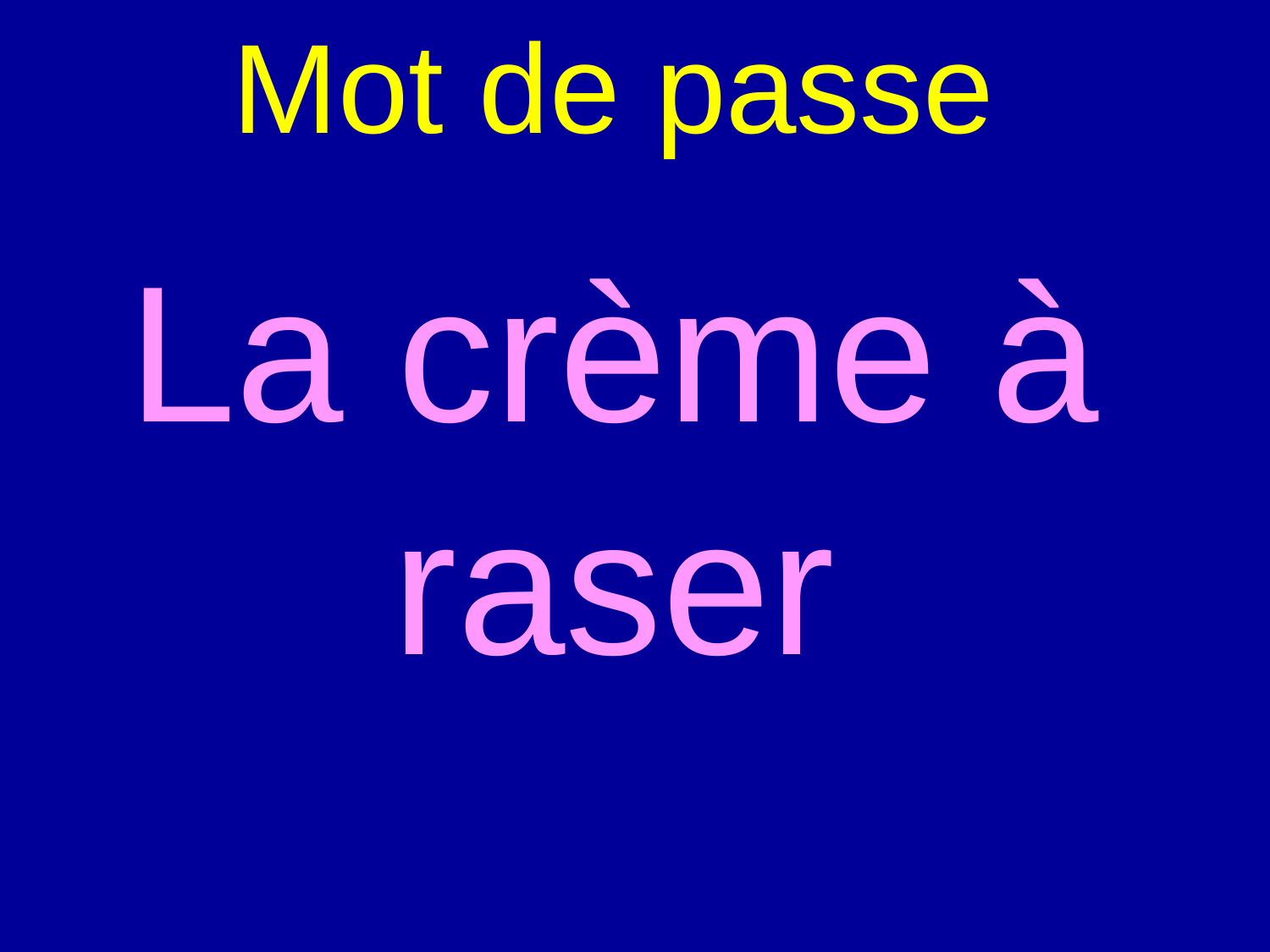

Mot de passe
La crème à raser